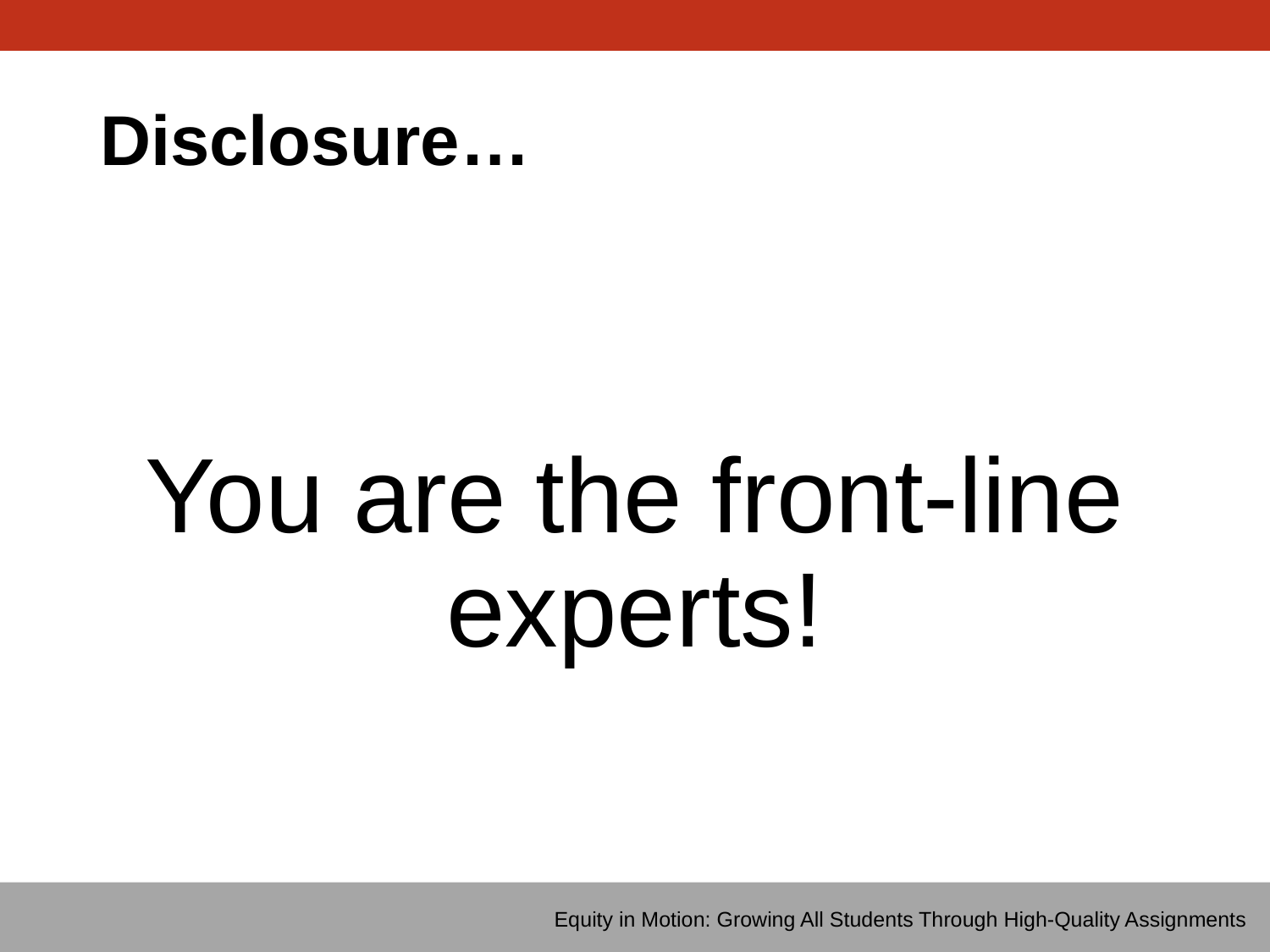

# Disclosure…
You are the front-line experts!